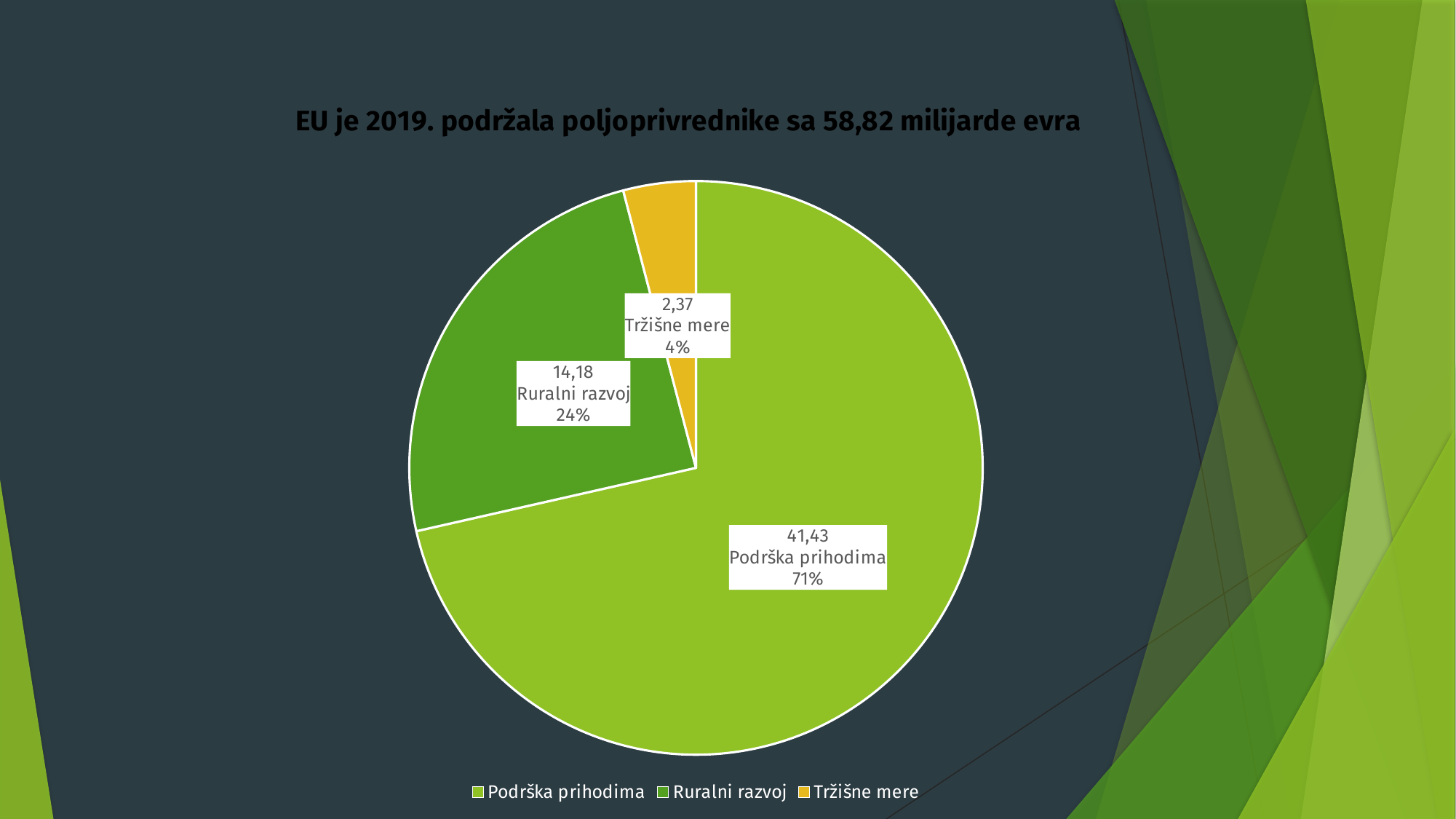

### Chart: EU je 2019. podržala poljoprivrednike sa 58,82 milijarde evra

| Category | Sales |
|---|---|
| Podrška prihodima | 41.43 |
| Ruralni razvoj | 14.18 |
| Tržišne mere | 2.37 |